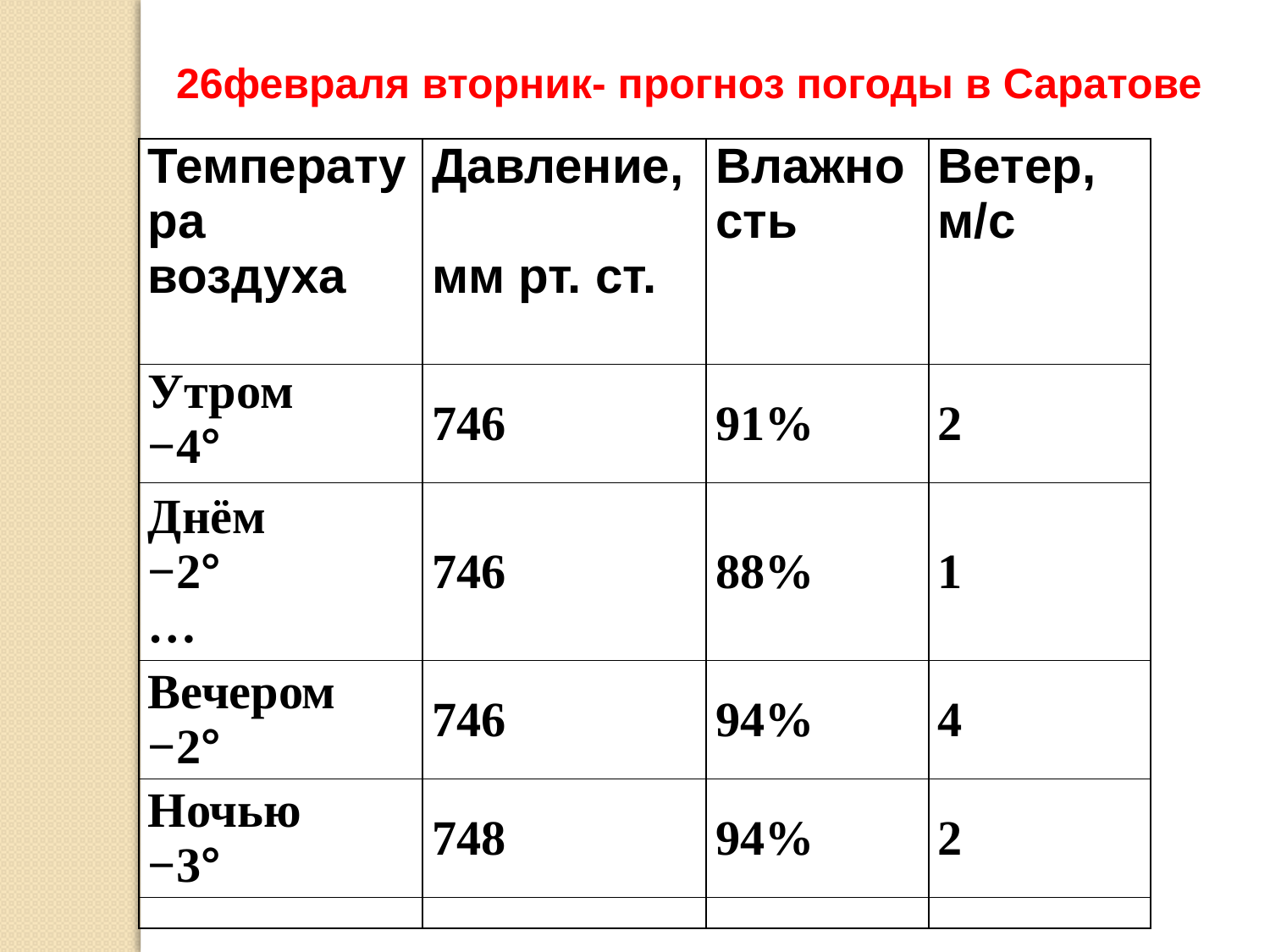

26февраля вторник- прогноз погоды в Саратове
| Температура воздуха | Давление,  мм рт. ст. | Влажность | Ветер, м/с |
| --- | --- | --- | --- |
| Утром −4° | 746 | 91% | 2 |
| Днём −2° … | 746 | 88% | 1 |
| Вечером −2° | 746 | 94% | 4 |
| Ночью −3° | 748 | 94% | 2 |
|  |  |  |  |